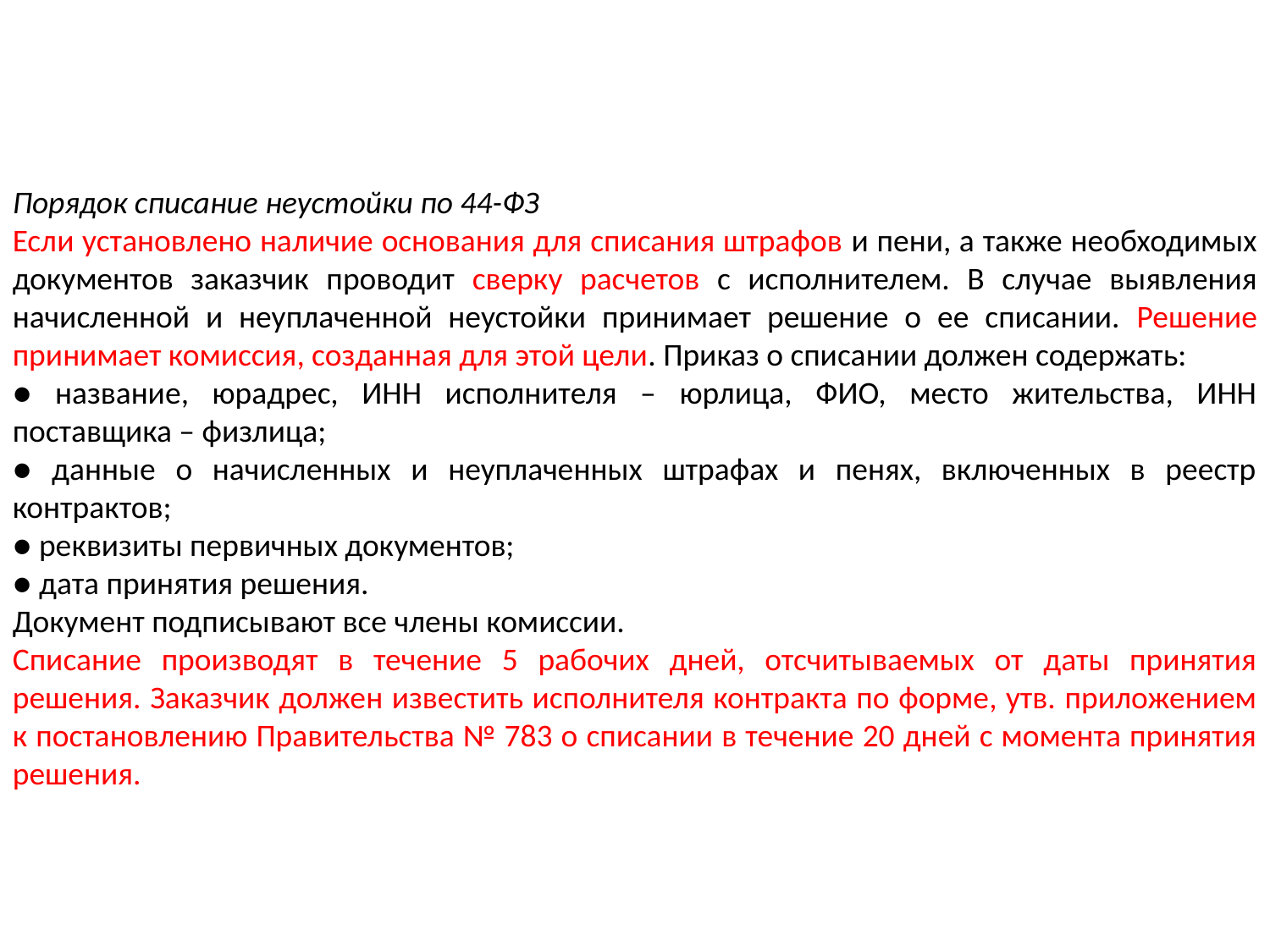

Порядок списание неустойки по 44-ФЗ
Если установлено наличие основания для списания штрафов и пени, а также необходимых документов заказчик проводит сверку расчетов с исполнителем. В случае выявления начисленной и неуплаченной неустойки принимает решение о ее списании. Решение принимает комиссия, созданная для этой цели. Приказ о списании должен содержать:
● название, юрадрес, ИНН исполнителя – юрлица, ФИО, место жительства, ИНН поставщика – физлица;
● данные о начисленных и неуплаченных штрафах и пенях, включенных в реестр контрактов;
● реквизиты первичных документов;
● дата принятия решения.
Документ подписывают все члены комиссии.
Списание производят в течение 5 рабочих дней, отсчитываемых от даты принятия решения. Заказчик должен известить исполнителя контракта по форме, утв. приложением к постановлению Правительства № 783 о списании в течение 20 дней с момента принятия решения.